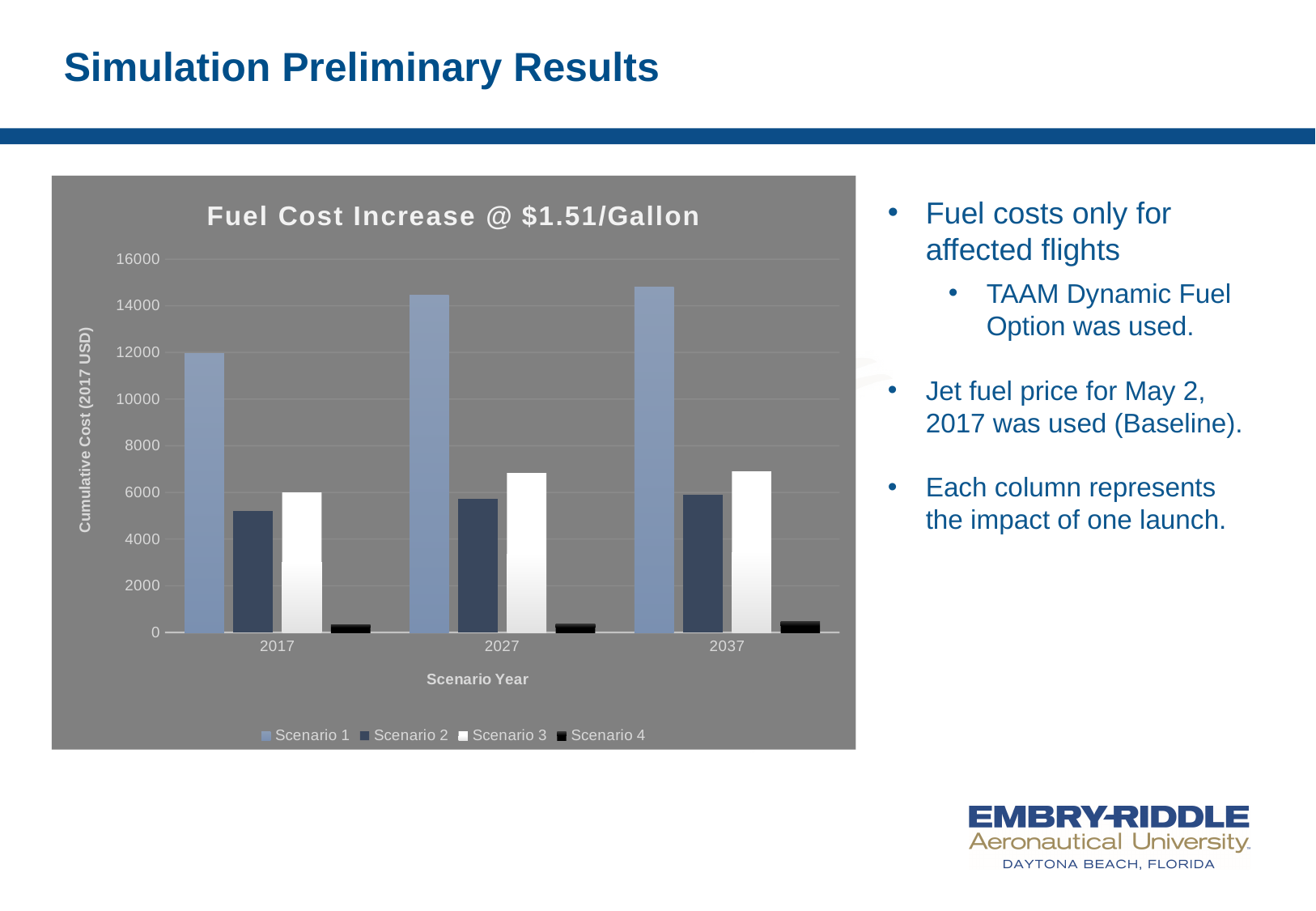

# Simulation Preliminary Results

### Chart: Fuel Cost Increase @ $1.51/Gallon

| Category | Scenario 1 | Scenario 2 | Scenario 3 | Scenario 4 |
|---|---|---|---|---|
| 2017 | 11951.689360996716 | 5219.234374416394 | 5992.970799488526 | 331.1165433147543 |
| 2027 | 14440.051938940976 | 5741.526430236068 | 6808.723766196722 | 359.70803339016396 |
| 2037 | 14801.178880219664 | 5916.5829506786895 | 6901.935099796727 | 483.8823185016385 |
Fuel costs only for affected flights
TAAM Dynamic Fuel Option was used.

Jet fuel price for May 2, 2017 was used (Baseline).

Each column represents the impact of one launch.